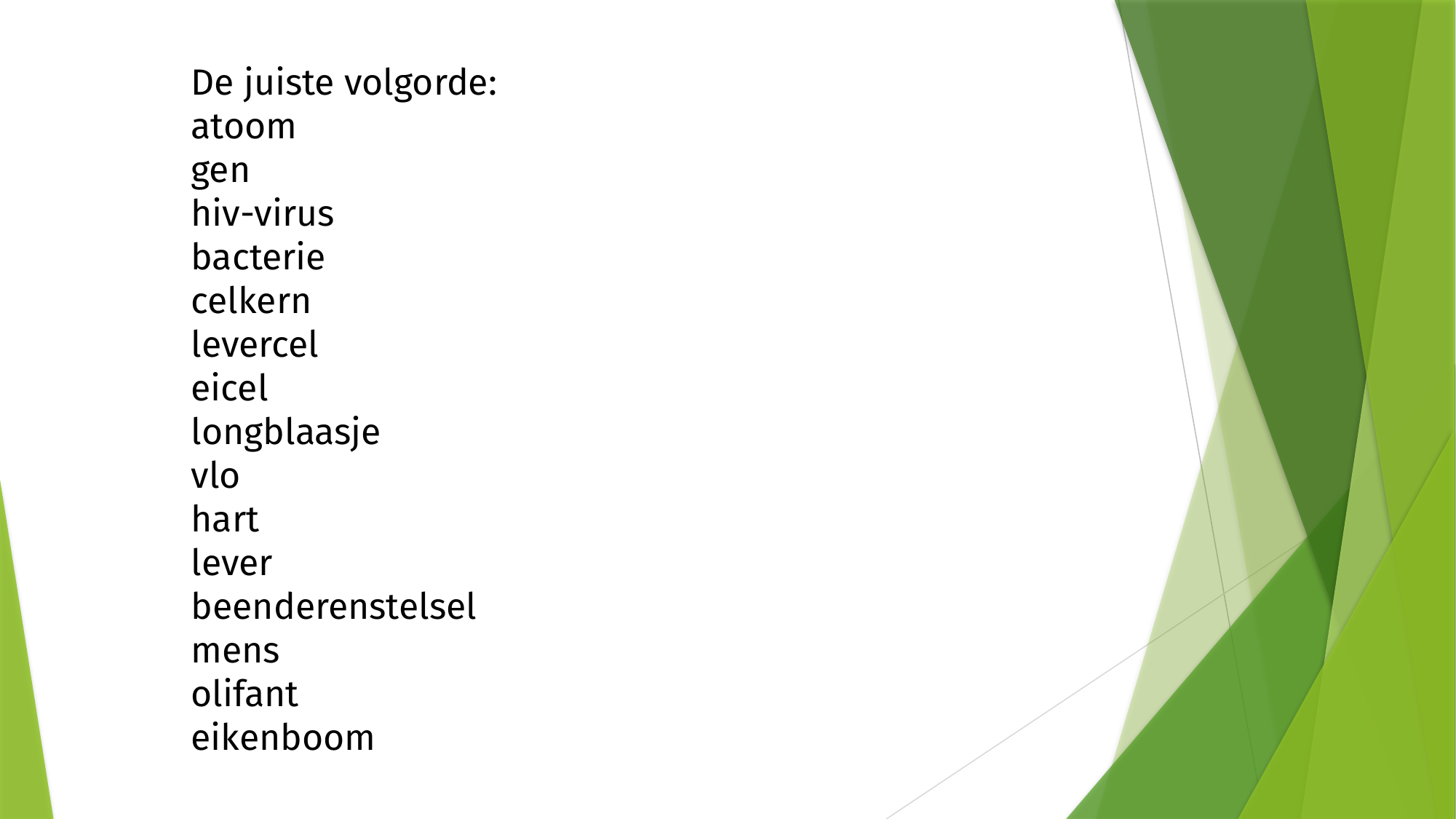

De juiste volgorde:
atoom
gen
hiv-virus
bacterie
celkern
levercel
eicel
longblaasje
vlo
hart
lever
beenderenstelsel
mens
olifant
eikenboom